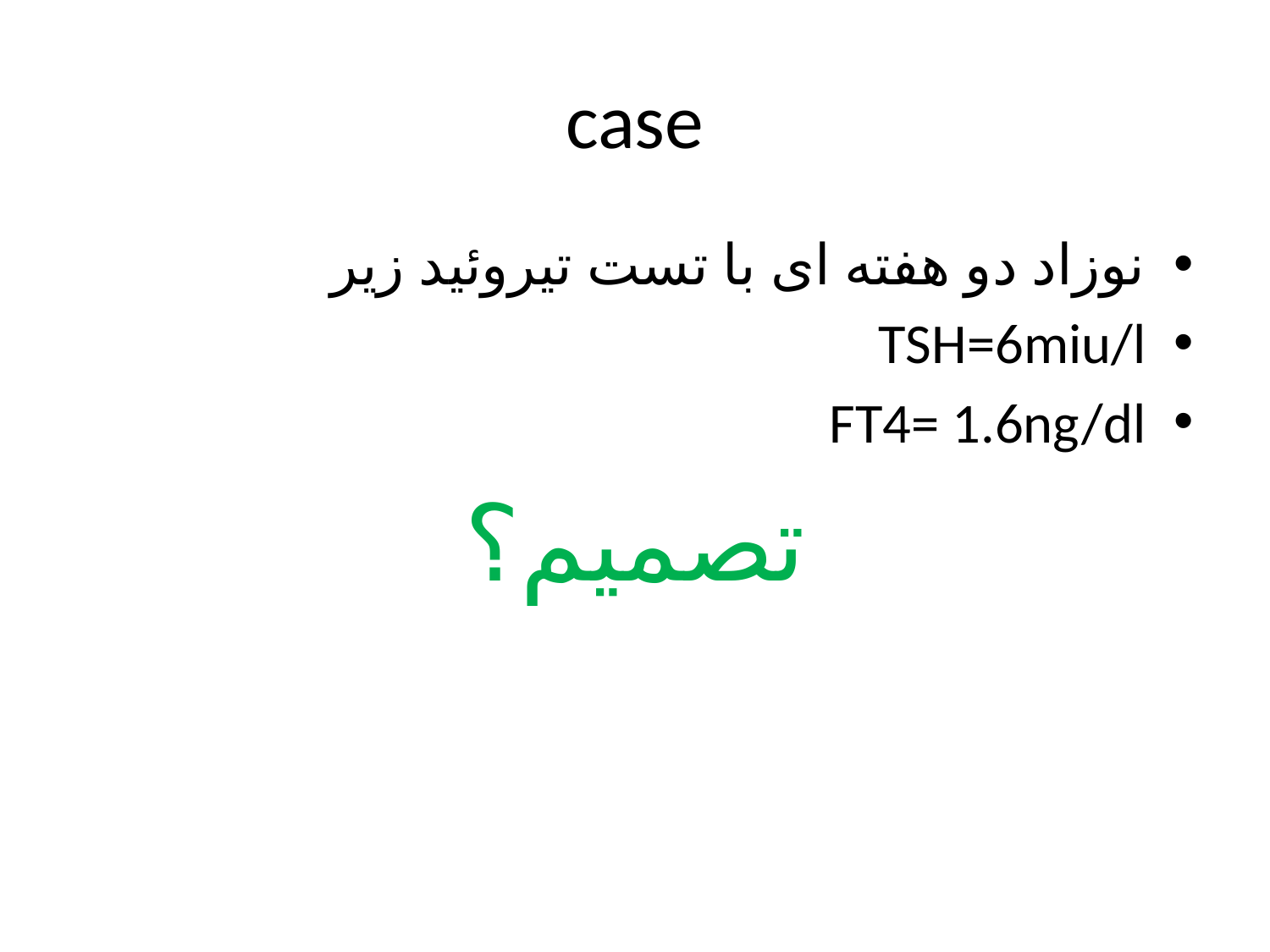

# case
نوزاد دو هفته ای با تست تیروئید زیر
TSH=6miu/l
FT4= 1.6ng/dl
تصمیم؟